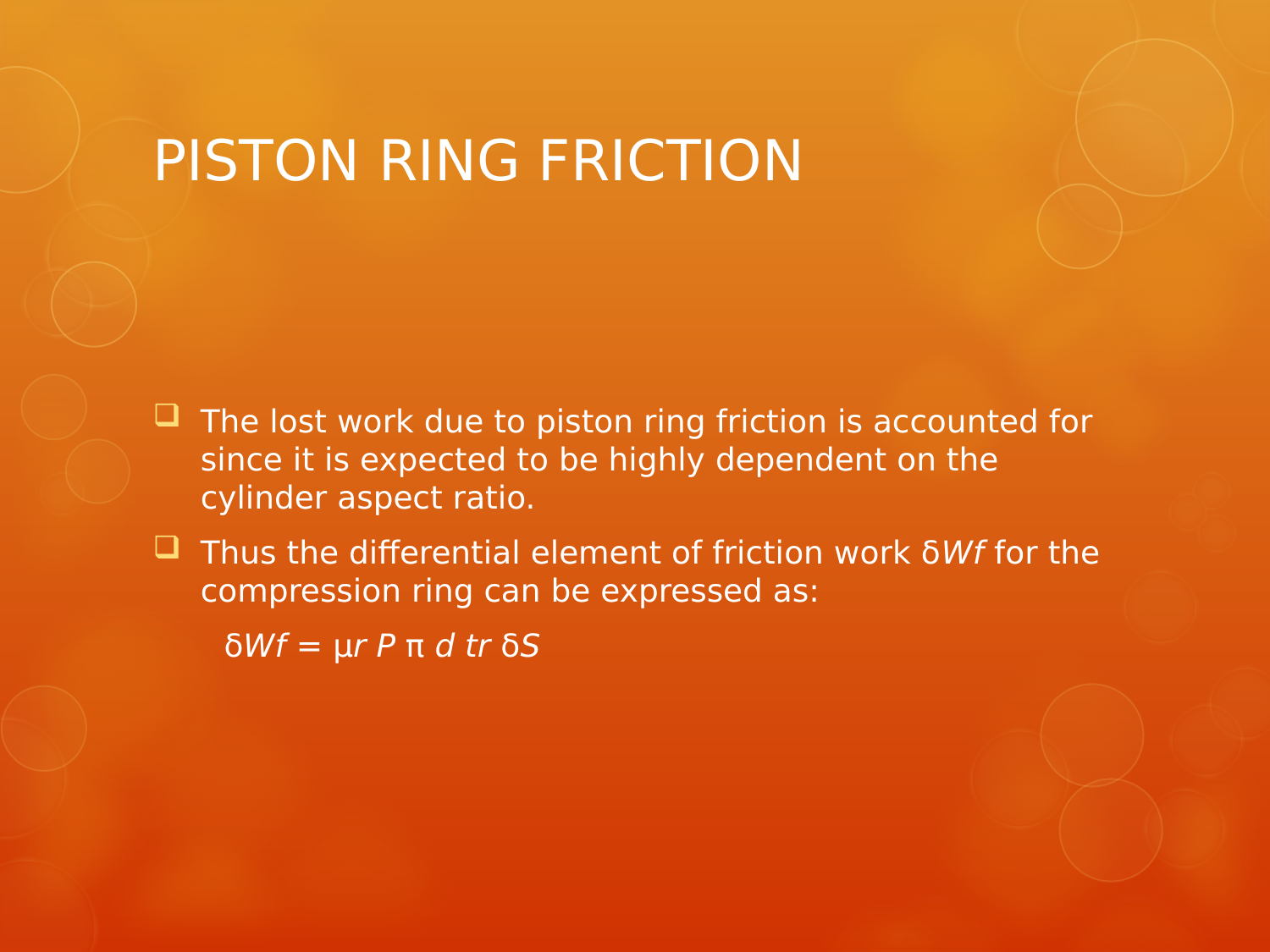

# PISTON RING FRICTION
The lost work due to piston ring friction is accounted for since it is expected to be highly dependent on the cylinder aspect ratio.
Thus the differential element of friction work δWf for the compression ring can be expressed as:
       δWf = μr P π d tr δS